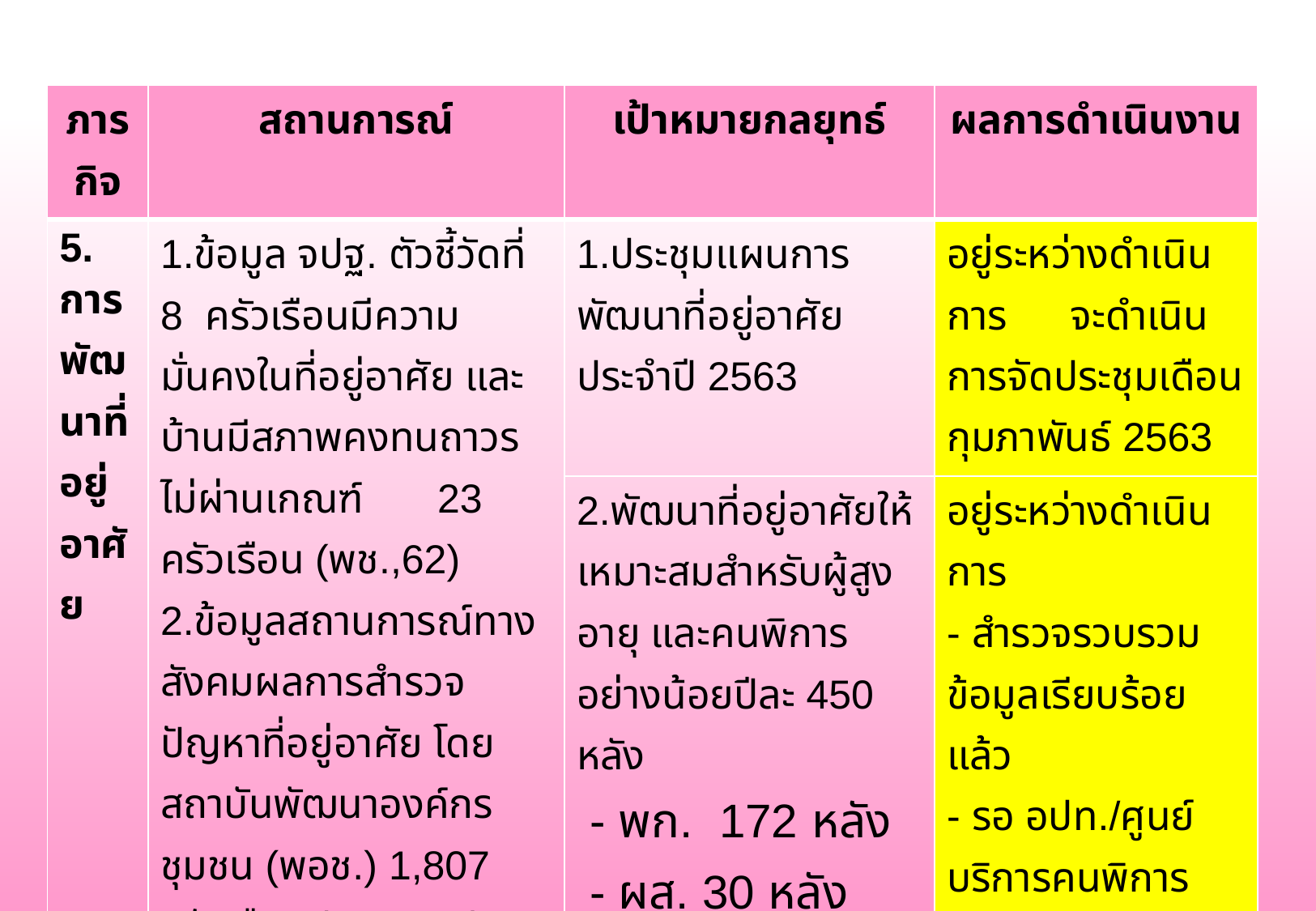

| ภารกิจ | สถานการณ์ | เป้าหมายกลยุทธ์ | ผลการดำเนินงาน |
| --- | --- | --- | --- |
| 5. การพัฒนาที่อยู่อาศัย | 1.ข้อมูล จปฐ. ตัวชี้วัดที่ 8 ครัวเรือนมีความมั่นคงในที่อยู่อาศัย และบ้านมีสภาพคงทนถาวร ไม่ผ่านเกณฑ์ 23 ครัวเรือน (พช.,62) 2.ข้อมูลสถานการณ์ทางสังคมผลการสำรวจปัญหาที่อยู่อาศัย โดยสถาบันพัฒนาองค์กรชุมชน (พอช.) 1,807 ครัวเรือน (พมจ.,61) 3.ข้อมูลศูนย์บริการคนพิการระดับทั่วไปคนพิการที่ต้องการปรับปรุงที่อยู่อาศัย จำนวน 112 ครัวเรือน (ศูนย์บริการคนพิการระดับจังหวัด,62) | 1.ประชุมแผนการพัฒนาที่อยู่อาศัย ประจำปี 2563 | อยู่ระหว่างดำเนินการ จะดำเนินการจัดประชุมเดือนกุมภาพันธ์ 2563 |
|  |  | 2.พัฒนาที่อยู่อาศัยให้เหมาะสมสำหรับผู้สูงอายุ และคนพิการ อย่างน้อยปีละ 450 หลัง - พก. 172 หลัง - ผส. 30 หลัง - พอช. 248 หลัง | อยู่ระหว่างดำเนินการ - สำรวจรวบรวมข้อมูลเรียบร้อยแล้ว - รอ อปท./ศูนย์บริการคนพิการทั่วไป จัดทำแบบแปลน/ปร.4-5/แบบขอรับการช่วยเหลือ มาให้สำนักงานฯ |